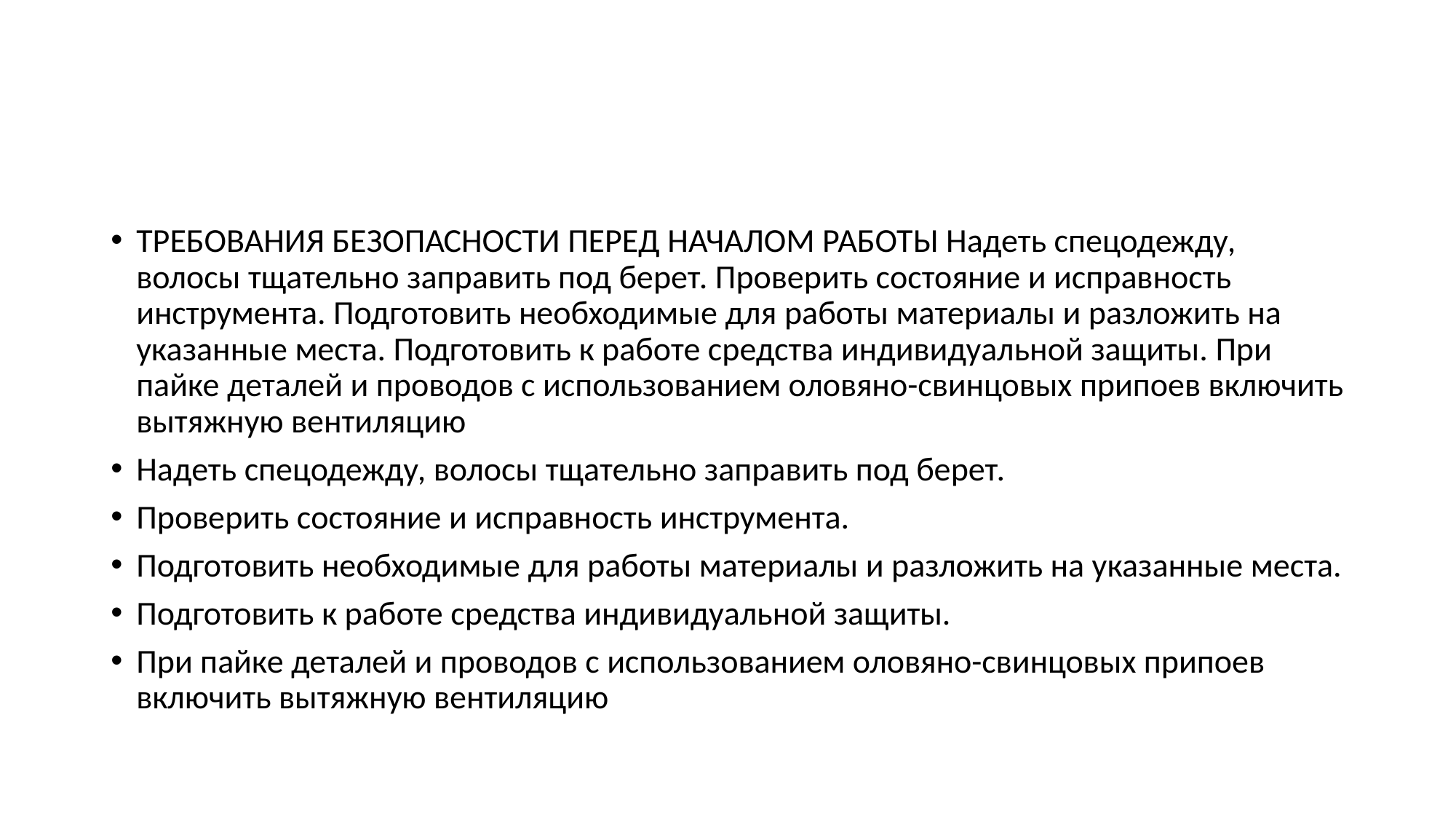

#
ТРЕБОВАНИЯ БЕЗОПАСНОСТИ ПЕРЕД НАЧАЛОМ РАБОТЫ Надеть спецодежду, волосы тщательно заправить под берет. Проверить состояние и исправность инструмента. Подготовить необходимые для работы материалы и разложить на указанные места. Подготовить к работе средства индивидуальной защиты. При пайке деталей и проводов с использованием оловяно-свинцовых припоев включить вытяжную вентиляцию
Надеть спецодежду, волосы тщательно заправить под берет.
Проверить состояние и исправность инструмента.
Подготовить необходимые для работы материалы и разложить на указанные места.
Подготовить к работе средства индивидуальной защиты.
При пайке деталей и проводов с использованием оловяно-свинцовых припоев включить вытяжную вентиляцию